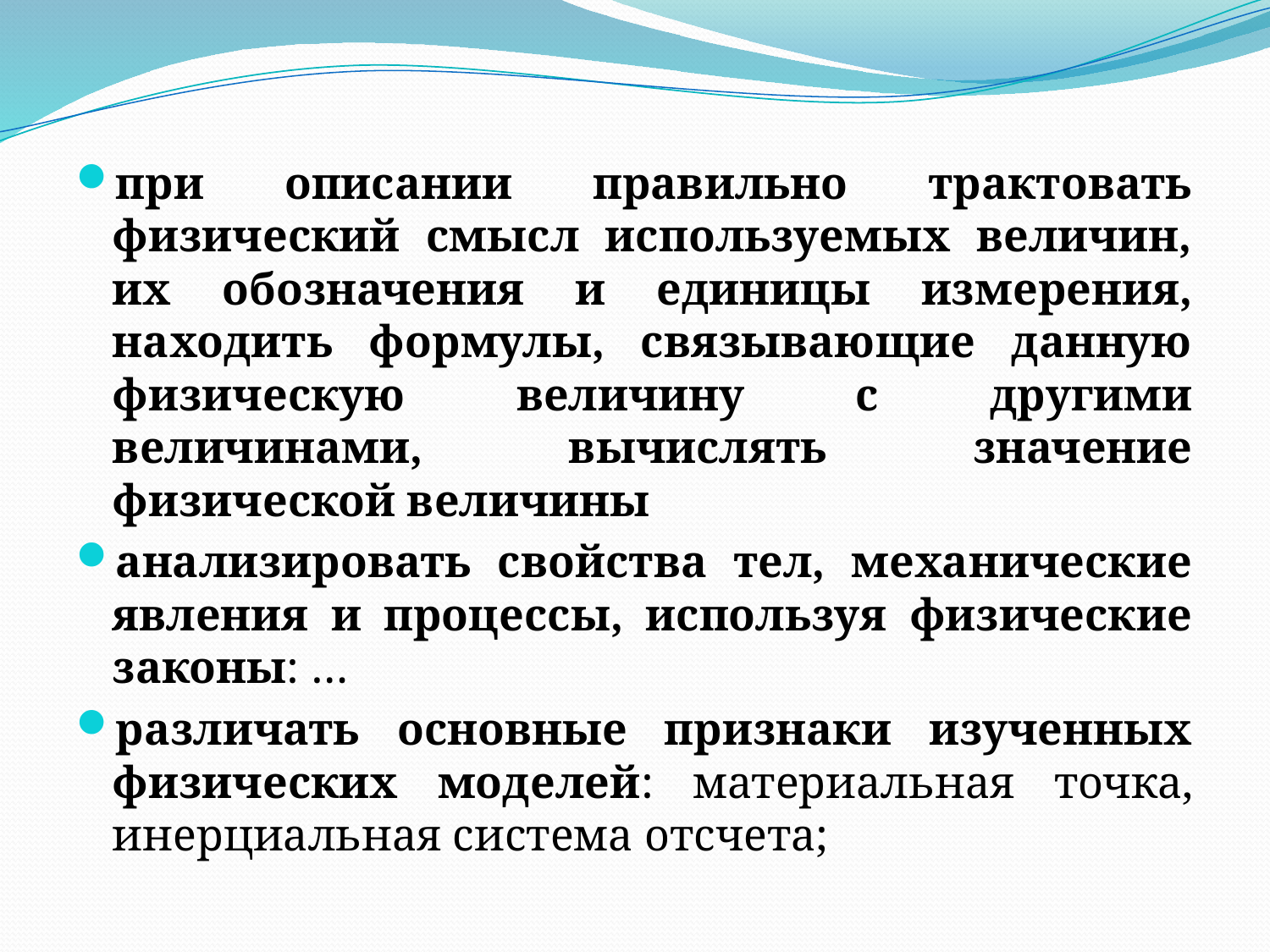

при описании правильно трактовать физический смысл используемых величин, их обозначения и единицы измерения, находить формулы, связывающие данную физическую величину с другими величинами, вычислять значение физической величины
анализировать свойства тел, механические явления и процессы, используя физические законы: …
различать основные признаки изученных физических моделей: материальная точка, инерциальная система отсчета;